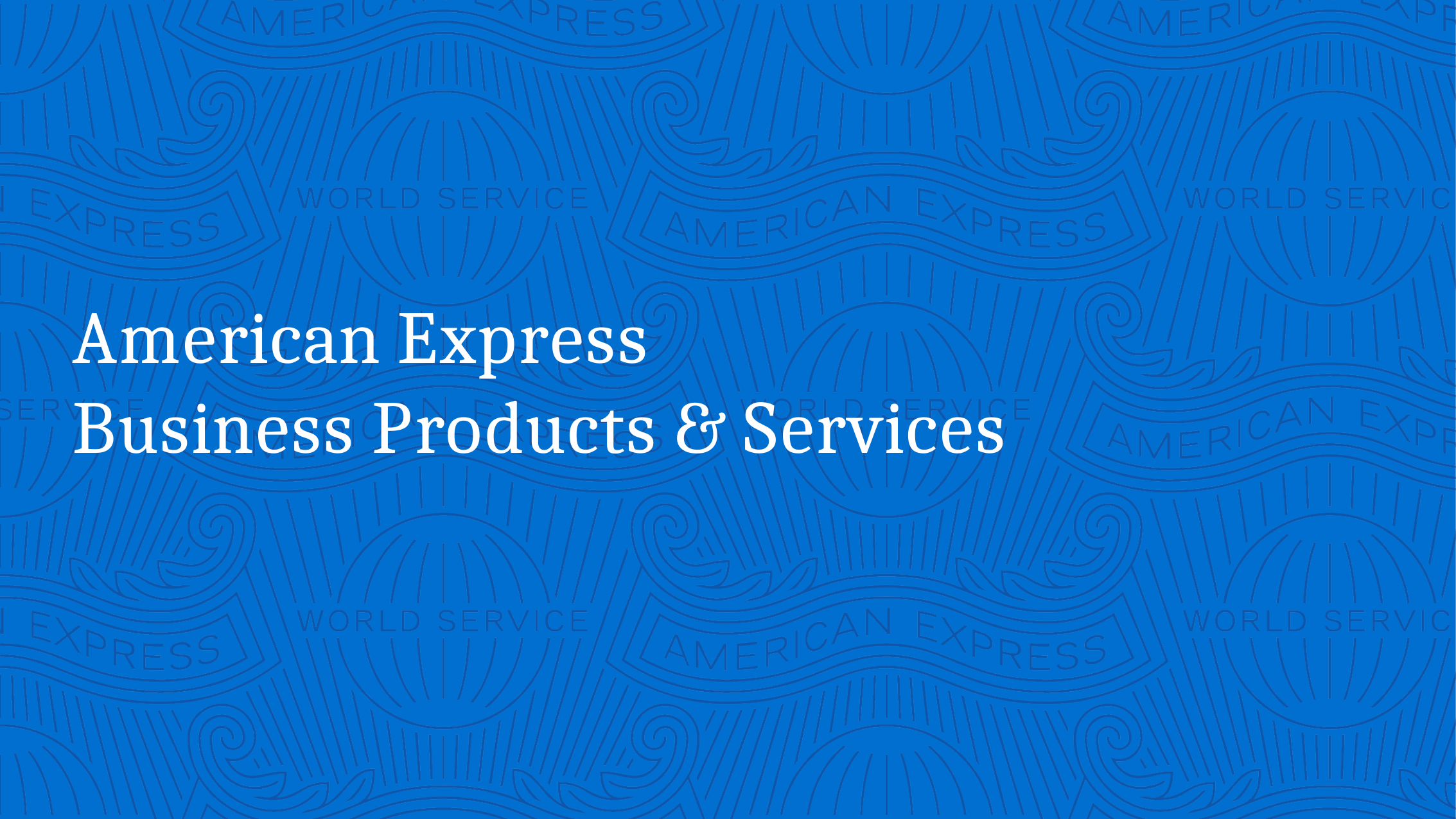

# American Express Business Products & Services